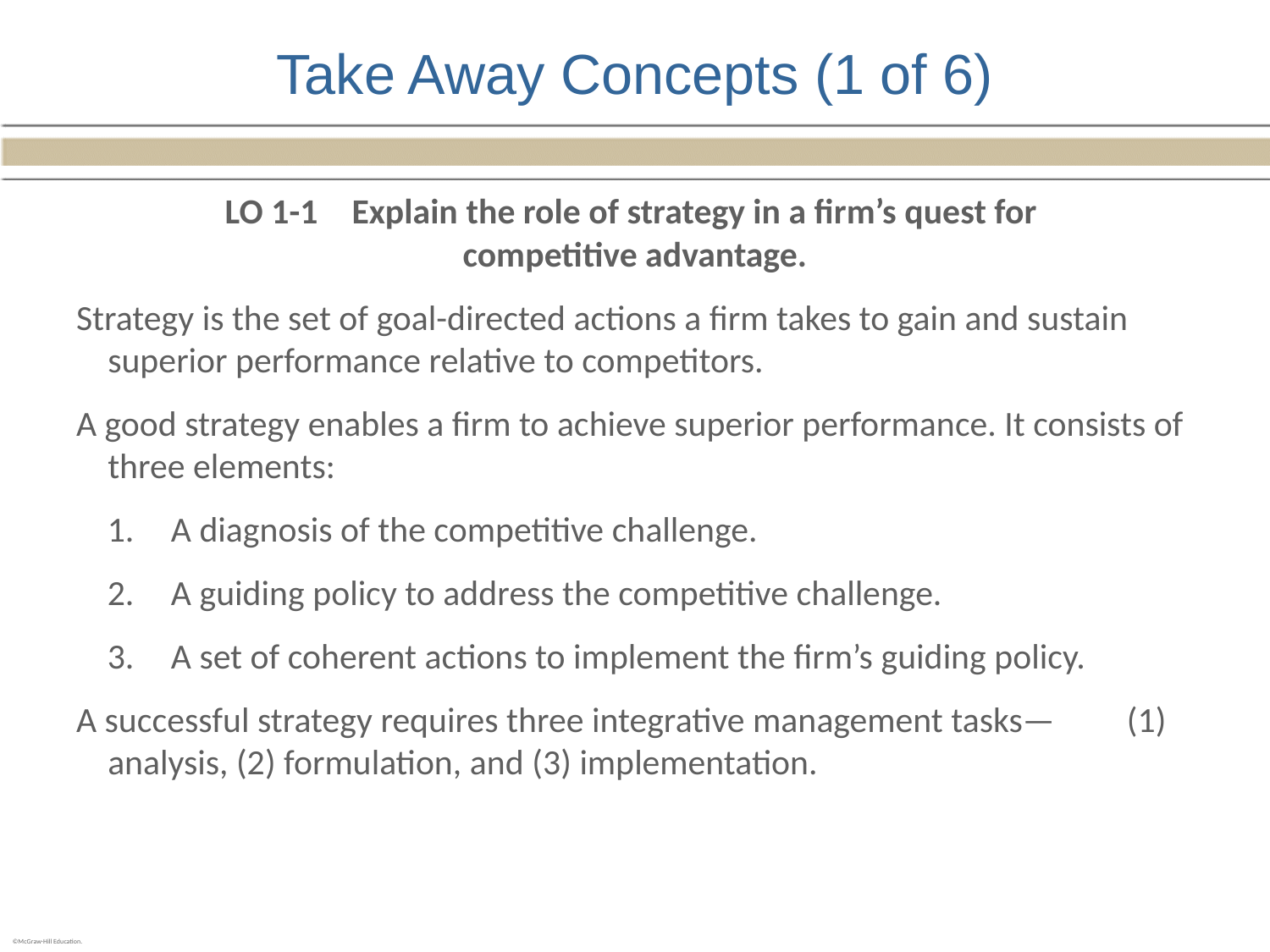

# Take Away Concepts (1 of 6)
LO 1-1	Explain the role of strategy in a firm’s quest for
competitive advantage.
Strategy is the set of goal-directed actions a firm takes to gain and sustain superior performance relative to competitors.
A good strategy enables a firm to achieve superior performance. It consists of three elements:
A diagnosis of the competitive challenge.
A guiding policy to address the competitive challenge.
A set of coherent actions to implement the firm’s guiding policy.
A successful strategy requires three integrative management tasks—         (1) analysis, (2) formulation, and (3) implementation.